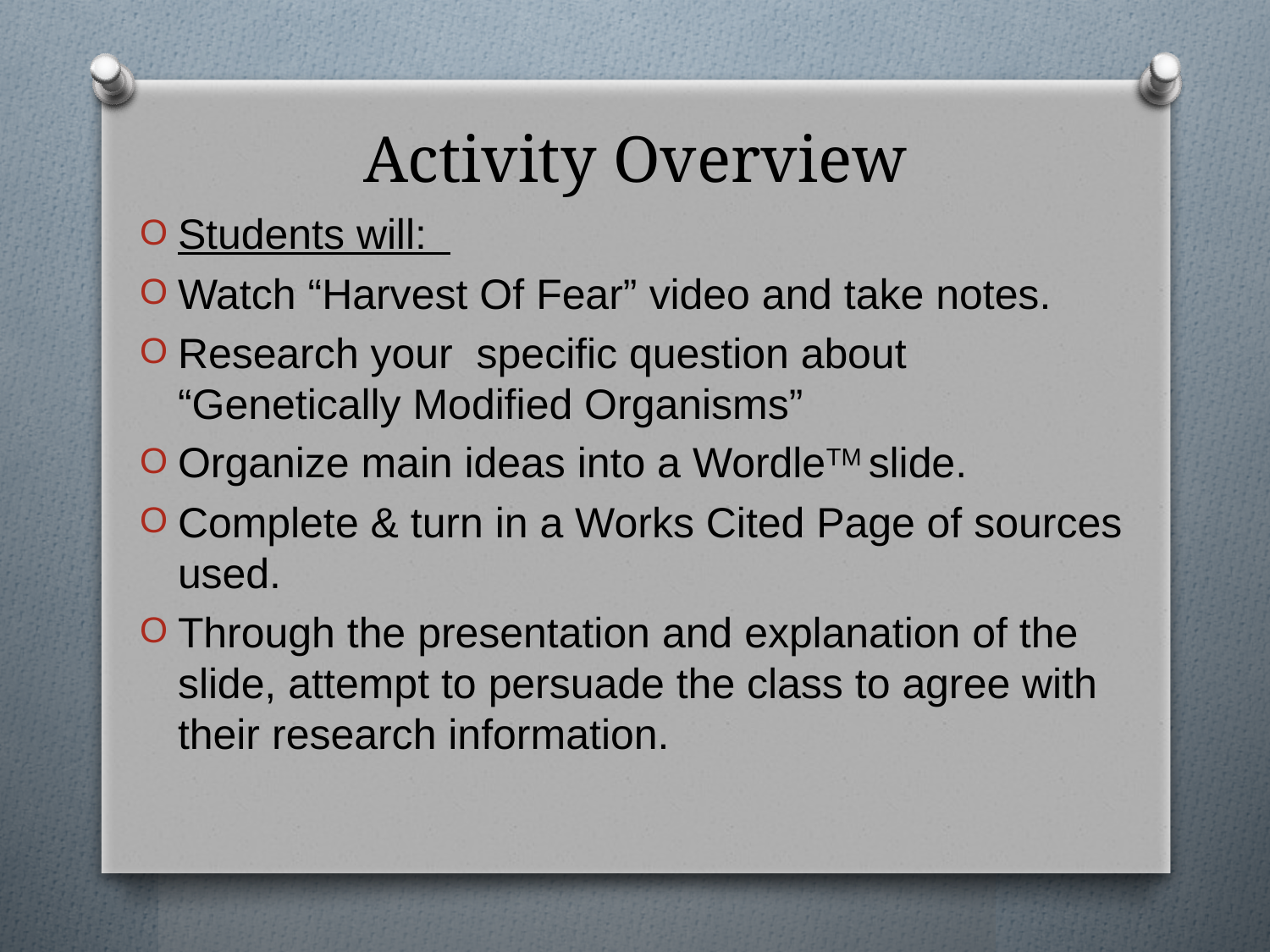

# Activity Overview
Students will:
Watch “Harvest Of Fear” video and take notes.
Research your  specific question about “Genetically Modified Organisms”
Organize main ideas into a WordleTM slide.
Complete & turn in a Works Cited Page of sources used.
Through the presentation and explanation of the slide, attempt to persuade the class to agree with their research information.